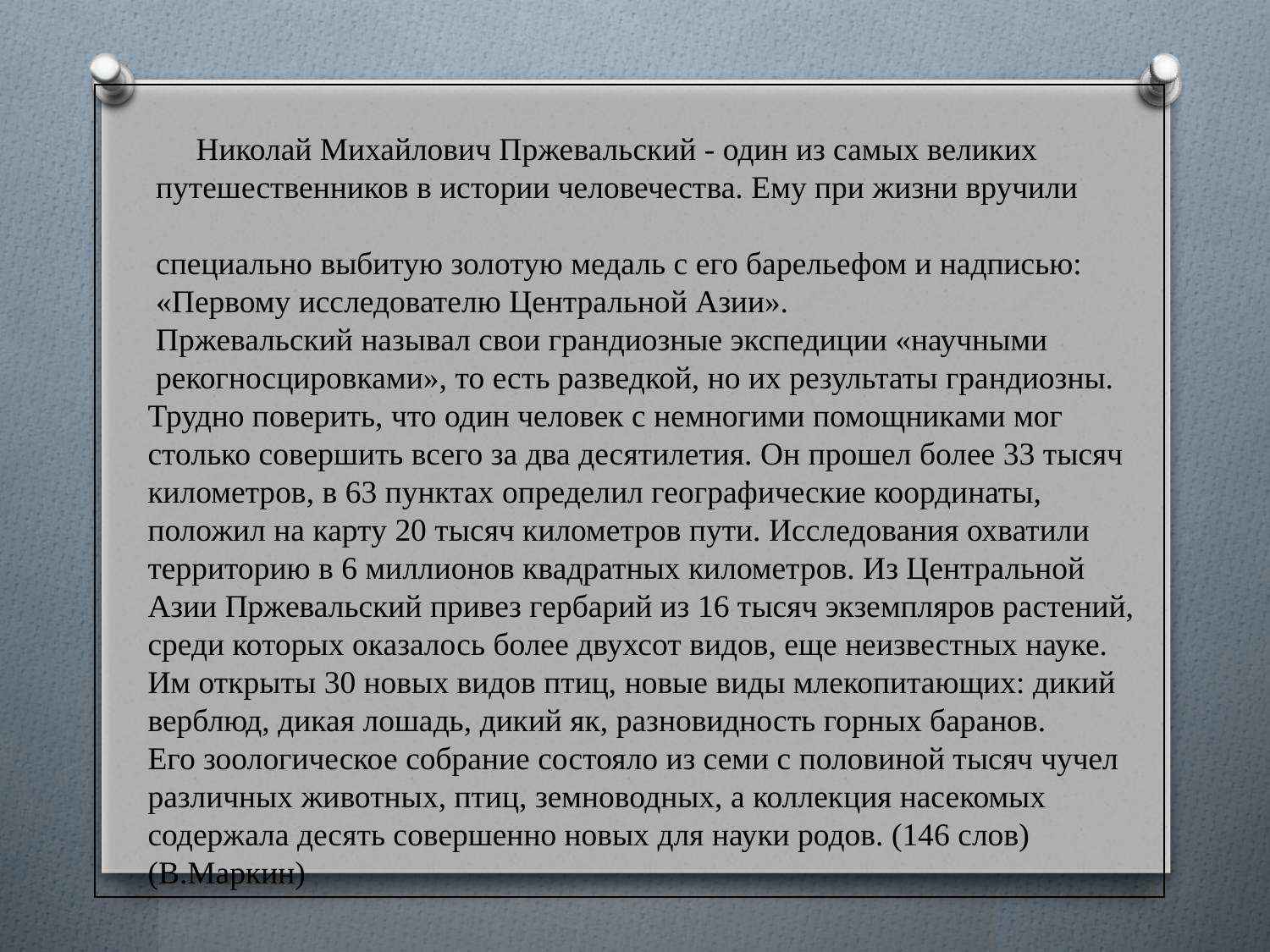

Николай Михайлович Пржевальский - один из самых великих
      путешественников в истории человечества. Ему при жизни вручили
      специально выбитую золотую медаль с его барельефом и надписью:
      «Первому исследователю Центральной Азии».
      Пржевальский называл свои грандиозные экспедиции «научными
      рекогносцировками», то есть разведкой, но их результаты грандиозны.
     Трудно поверить, что один человек с немногими помощниками мог
     столько совершить всего за два десятилетия. Он прошел более 33 тысяч
     километров, в 63 пунктах определил географические координаты,
     положил на карту 20 тысяч километров пути. Исследования охватили
     территорию в 6 миллионов квадратных километров. Из Центральной
     Азии Пржевальский привез гербарий из 16 тысяч экземпляров растений,
     среди которых оказалось более двухсот видов, еще неизвестных науке.
     Им открыты 30 новых видов птиц, новые виды млекопитающих: дикий
     верблюд, дикая лошадь, дикий як, разновидность горных баранов.
     Его зоологическое собрание состояло из семи с половиной тысяч чучел
     различных животных, птиц, земноводных, а коллекция насекомых
     содержала десять совершенно новых для науки родов. (146 слов)
     (В.Маркин)